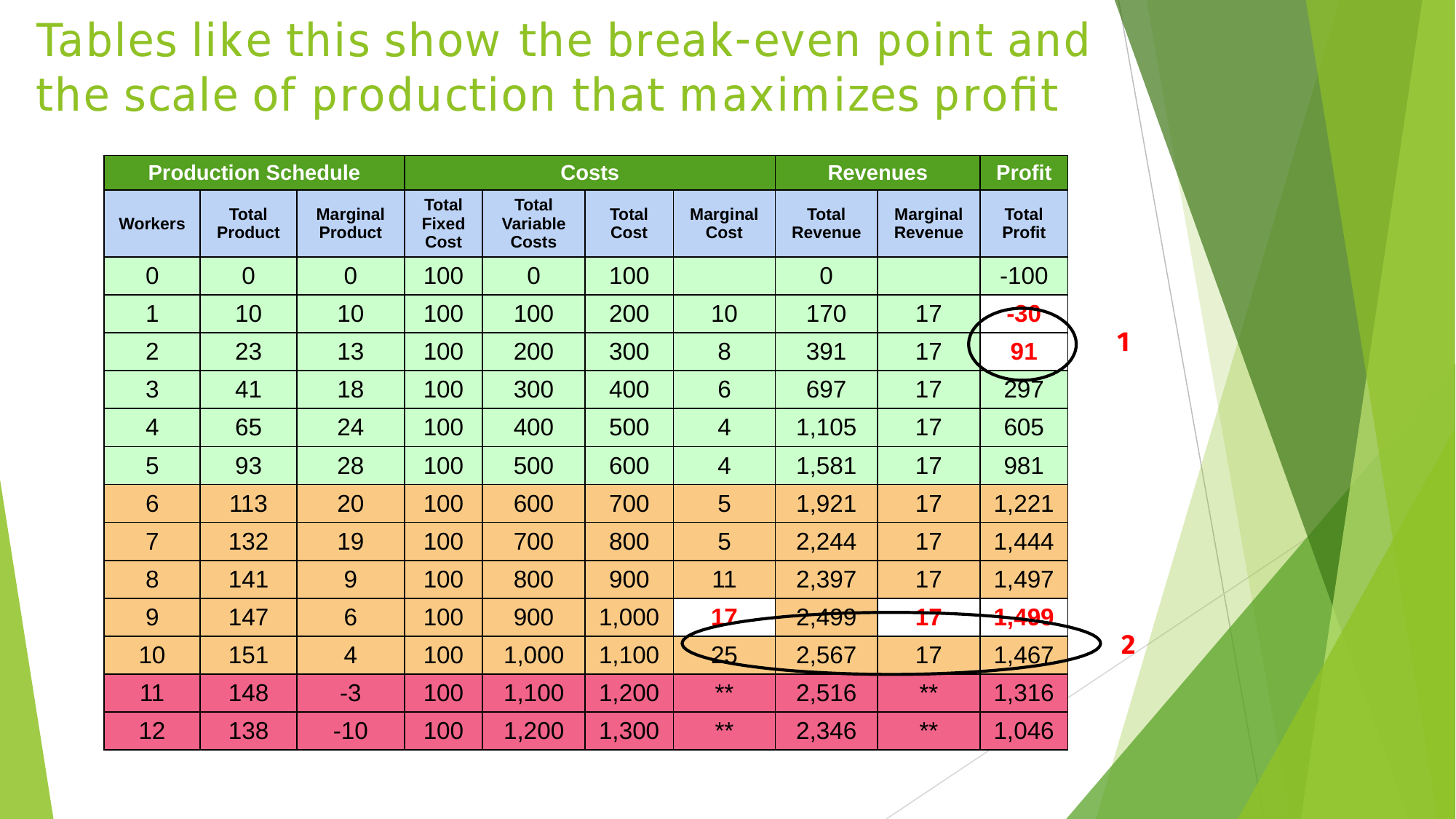

# Tables like this show the break-even point and   the scale of production that maximizes profit
| Production Schedule |  |  | Costs |  |  |  | Revenues |  | Profit |
| --- | --- | --- | --- | --- | --- | --- | --- | --- | --- |
| Workers | Total Product | Marginal Product | Total Fixed Cost | Total Variable Costs | Total Cost | Marginal Cost | Total Revenue | Marginal Revenue | Total Profit |
| 0 | 0 | 0 | 100 | 0 | 100 |  | 0 |  | -100 |
| 1 | 10 | 10 | 100 | 100 | 200 | 10 | 170 | 17 | -30 |
| 2 | 23 | 13 | 100 | 200 | 300 | 8 | 391 | 17 | 91 |
| 3 | 41 | 18 | 100 | 300 | 400 | 6 | 697 | 17 | 297 |
| 4 | 65 | 24 | 100 | 400 | 500 | 4 | 1,105 | 17 | 605 |
| 5 | 93 | 28 | 100 | 500 | 600 | 4 | 1,581 | 17 | 981 |
| 6 | 113 | 20 | 100 | 600 | 700 | 5 | 1,921 | 17 | 1,221 |
| 7 | 132 | 19 | 100 | 700 | 800 | 5 | 2,244 | 17 | 1,444 |
| 8 | 141 | 9 | 100 | 800 | 900 | 11 | 2,397 | 17 | 1,497 |
| 9 | 147 | 6 | 100 | 900 | 1,000 | 17 | 2,499 | 17 | 1,499 |
| 10 | 151 | 4 | 100 | 1,000 | 1,100 | 25 | 2,567 | 17 | 1,467 |
| 11 | 148 | -3 | 100 | 1,100 | 1,200 | \*\* | 2,516 | \*\* | 1,316 |
| 12 | 138 | -10 | 100 | 1,200 | 1,300 | \*\* | 2,346 | \*\* | 1,046 |

1

2